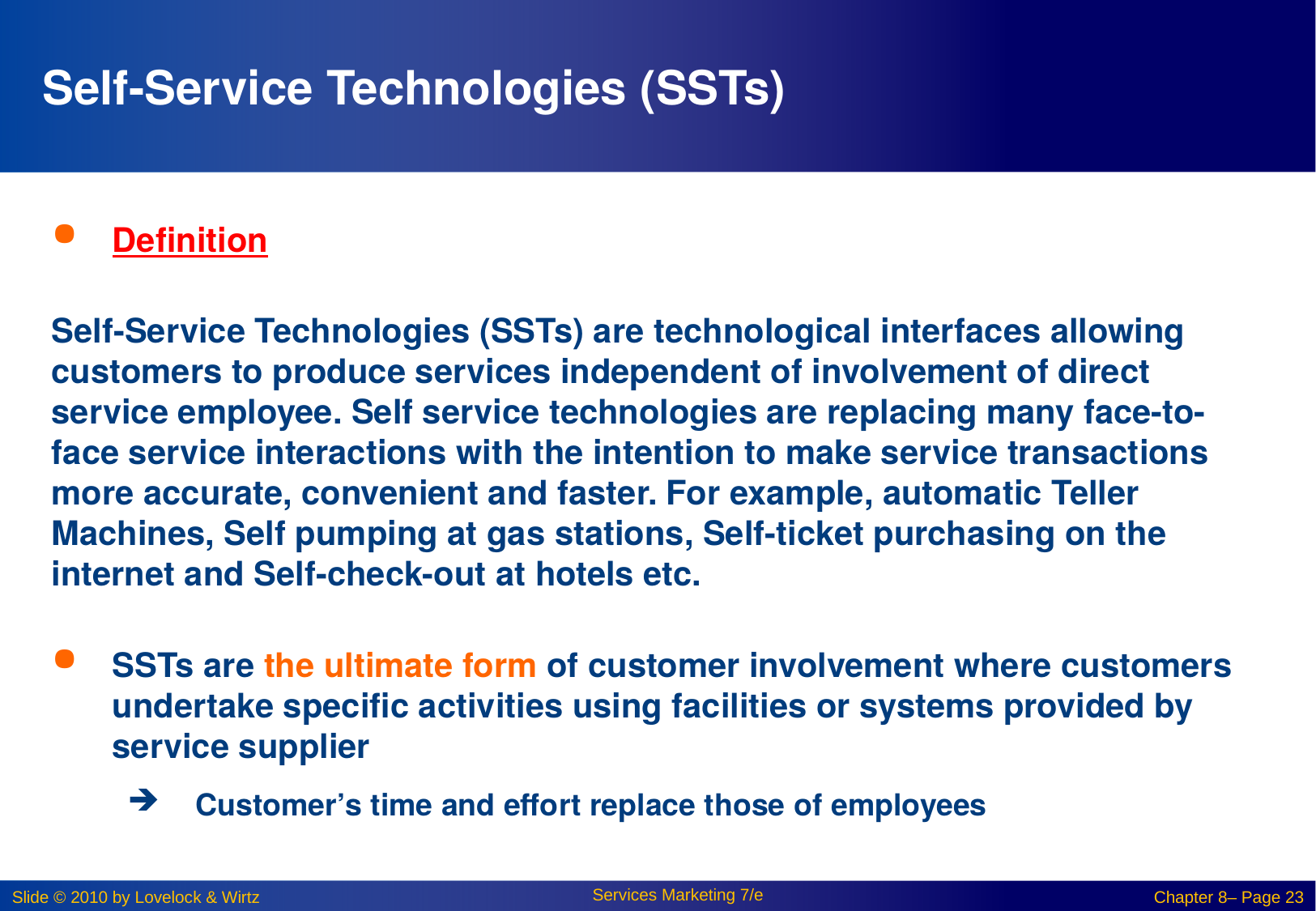

# Self-Service Technologies (SSTs)
Definition
Self-Service Technologies (SSTs) are technological interfaces allowing customers to produce services independent of involvement of direct service employee. Self service technologies are replacing many face-to-face service interactions with the intention to make service transactions more accurate, convenient and faster. For example, automatic Teller Machines, Self pumping at gas stations, Self-ticket purchasing on the internet and Self-check-out at hotels etc.
SSTs are the ultimate form of customer involvement where customers undertake specific activities using facilities or systems provided by service supplier
Customer’s time and effort replace those of employees